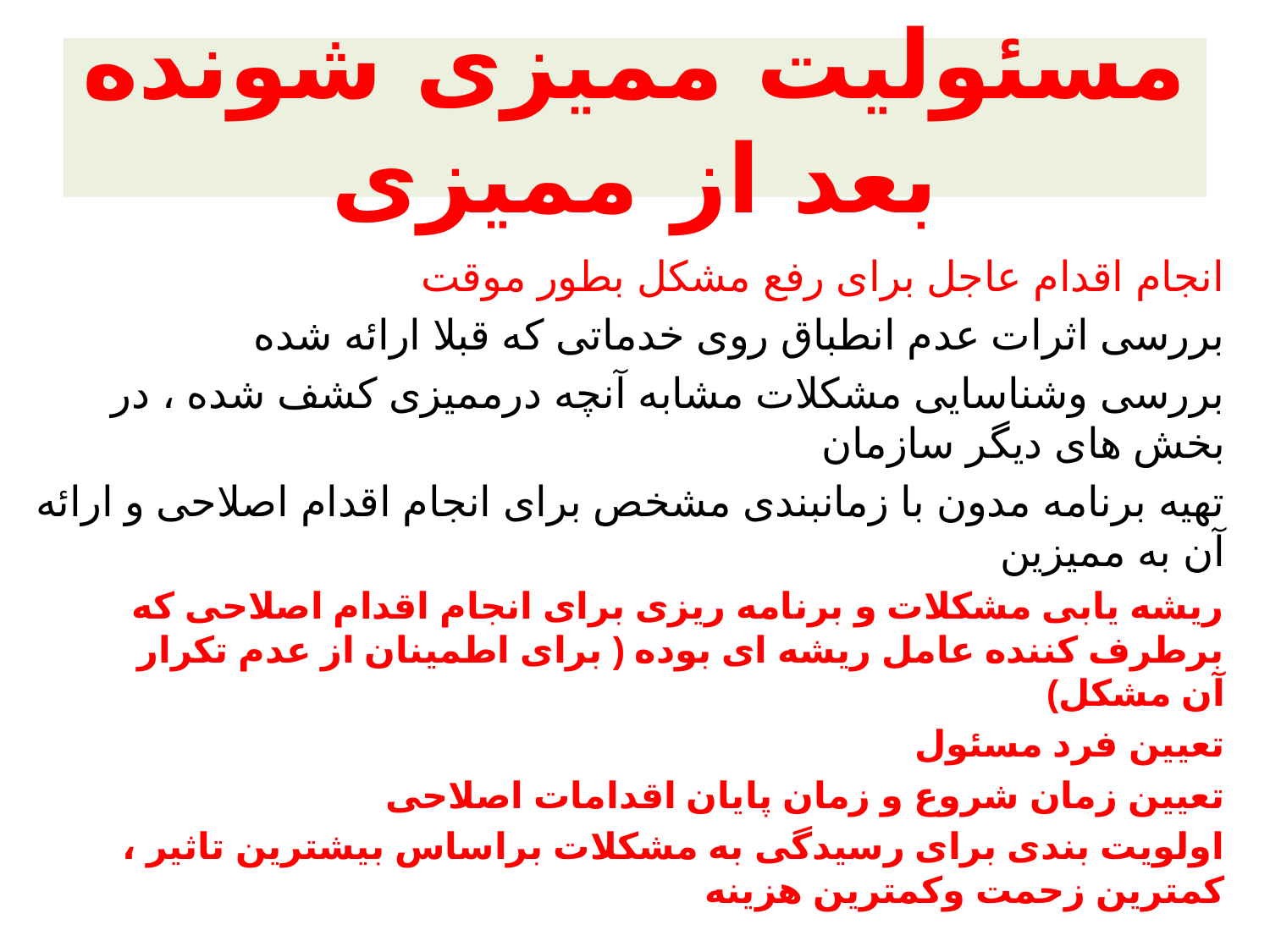

# مسئوليت مميزی شونده بعد از مميزی
انجام اقدام عاجل برای رفع مشکل بطور موقت
بررسی اثرات عدم انطباق روی خدماتی که قبلا ارائه شده
بررسی وشناسايی مشکلات مشابه آنچه درمميزی کشف شده ، در بخش های ديگر سازمان
تهيه برنامه مدون با زمانبندی مشخص برای انجام اقدام اصلاحی و ارائه آن به مميزين
ريشه يابی مشکلات و برنامه ريزی برای انجام اقدام اصلاحی که برطرف کننده عامل ريشه ای بوده ( برای اطمينان از عدم تکرار آن مشکل)
تعيين فرد مسئول
تعيين زمان شروع و زمان پايان اقدامات اصلاحی
اولويت بندی برای رسيدگی به مشکلات براساس بيشترين تاثير ، کمترين زحمت وکمترين هزينه